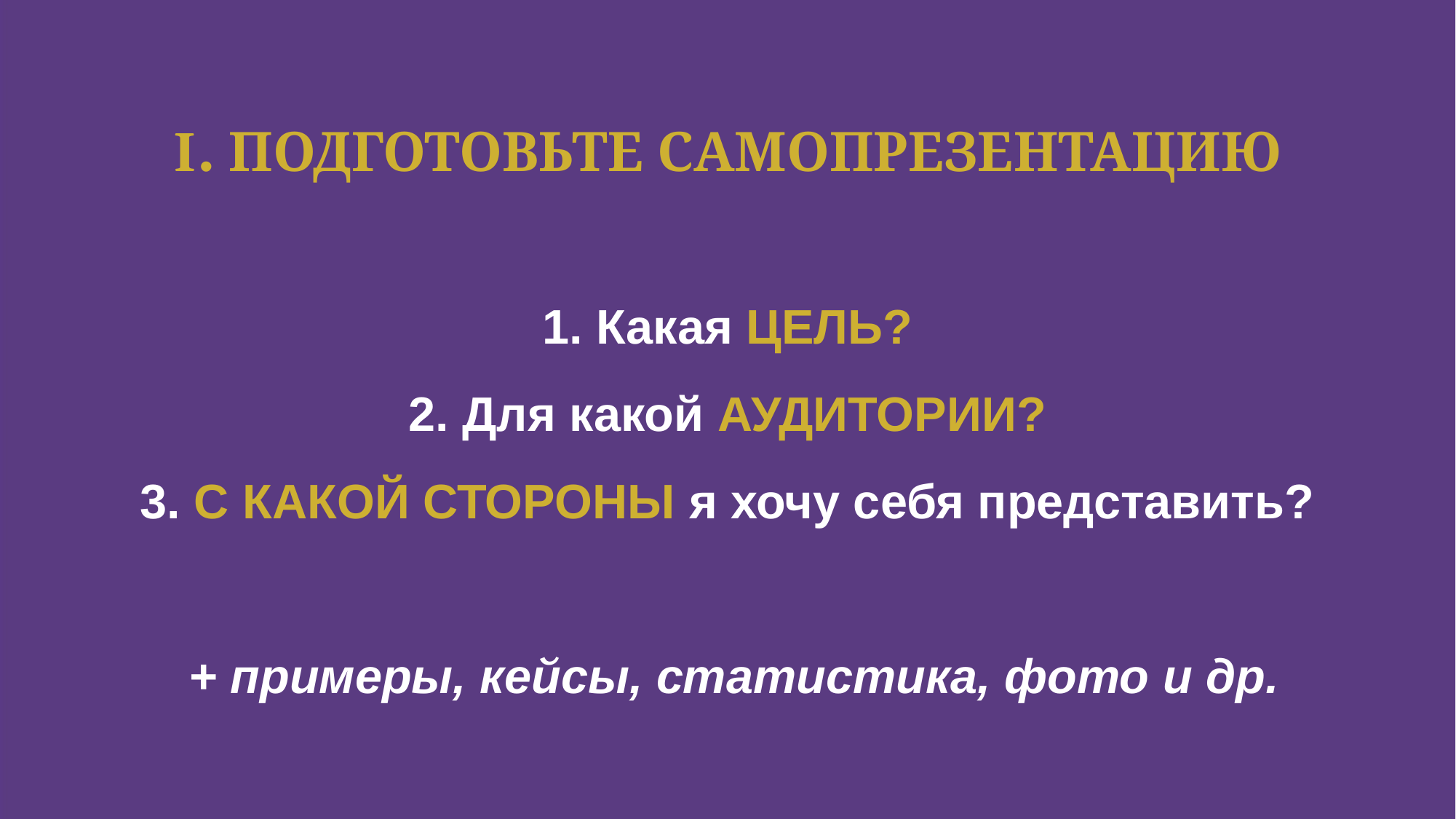

I. ПОДГОТОВЬТЕ САМОПРЕЗЕНТАЦИЮ
# 1. Какая ЦЕЛЬ? 2. Для какой АУДИТОРИИ? 3. С КАКОЙ СТОРОНЫ я хочу себя представить? + примеры, кейсы, статистика, фото и др.